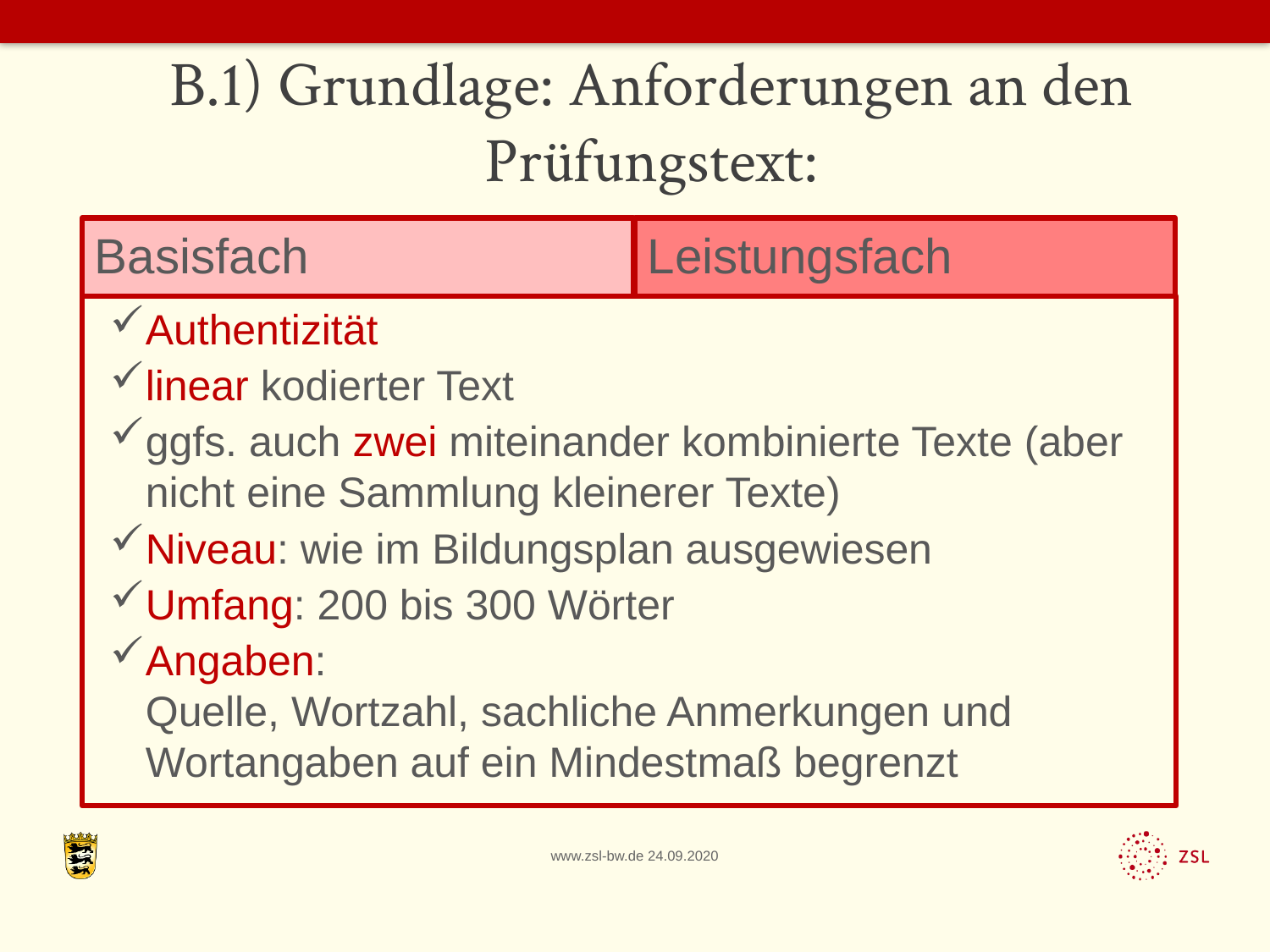

# B.1) Grundlage: Anforderungen an den Prüfungstext:
Basisfach

Leistungsfach

Authentizität
linear kodierter Text
ggfs. auch zwei miteinander kombinierte Texte (aber nicht eine Sammlung kleinerer Texte)
Niveau: wie im Bildungsplan ausgewiesen
Umfang: 200 bis 300 Wörter
Angaben:
Quelle, Wortzahl, sachliche Anmerkungen und Wortangaben auf ein Mindestmaß begrenzt